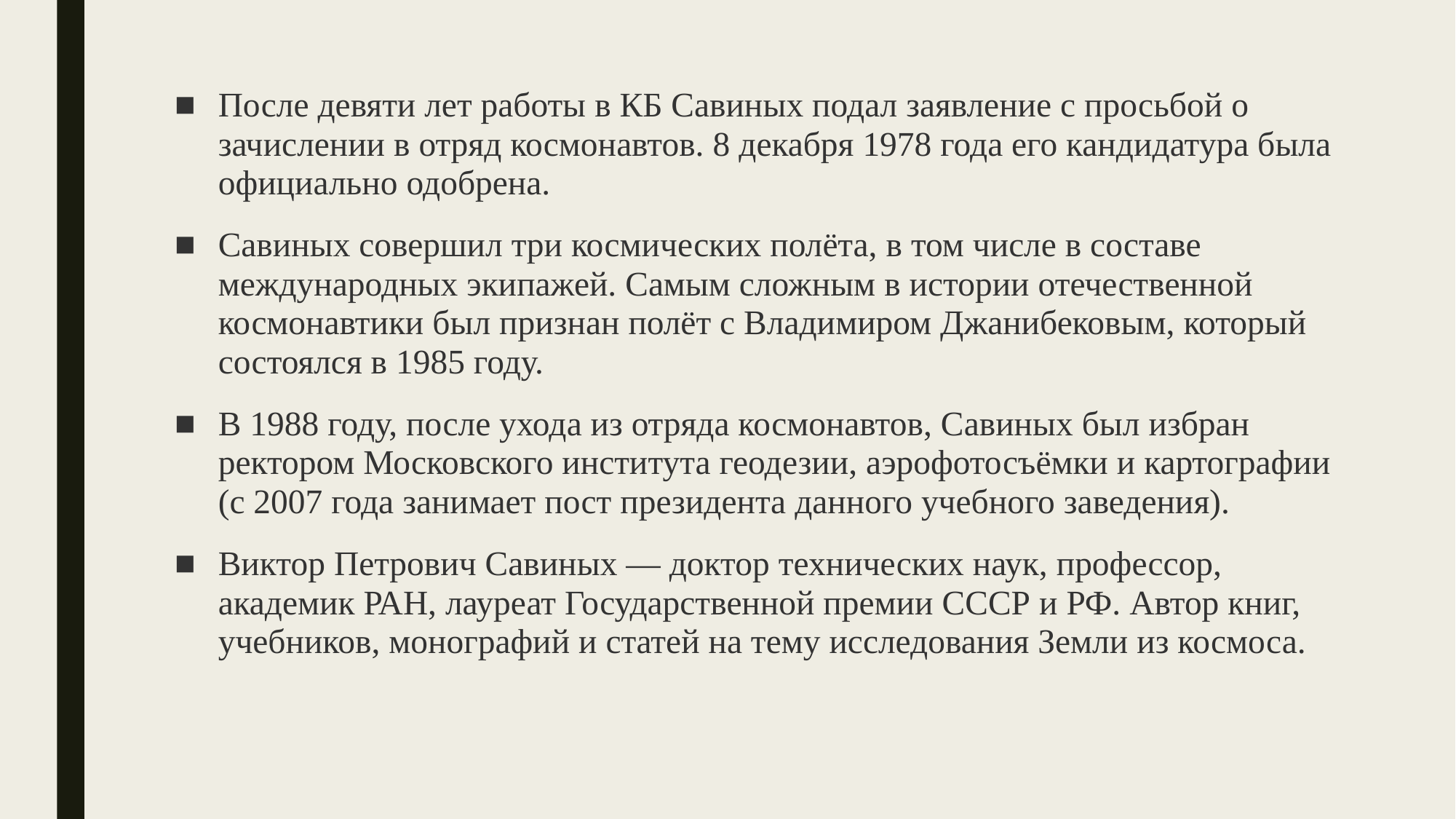

После девяти лет работы в КБ Савиных подал заявление с просьбой о зачислении в отряд космонавтов. 8 декабря 1978 года его кандидатура была официально одобрена.
Савиных совершил три космических полёта, в том числе в составе международных экипажей. Самым сложным в истории отечественной космонавтики был признан полёт с Владимиром Джанибековым, который состоялся в 1985 году.
В 1988 году, после ухода из отряда космонавтов, Савиных был избран ректором Московского института геодезии, аэрофотосъёмки и картографии (с 2007 года занимает пост президента данного учебного заведения).
Виктор Петрович Савиных — доктор технических наук, профессор, академик РАН, лауреат Государственной премии СССР и РФ. Автор книг, учебников, монографий и статей на тему исследования Земли из космоса.